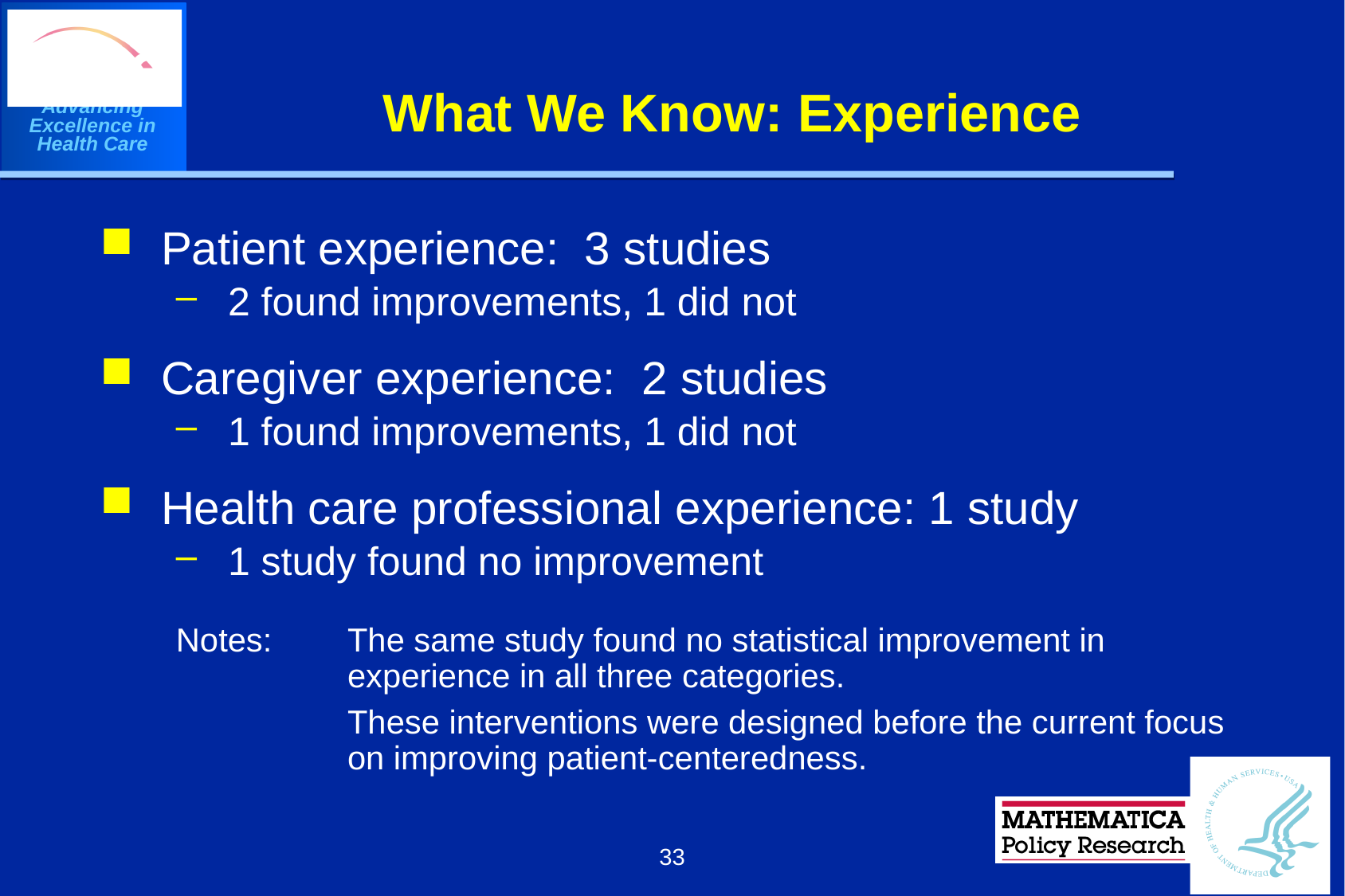

# What We Know: Experience
Patient experience:  3 studies
2 found improvements, 1 did not
Caregiver experience:  2 studies
1 found improvements, 1 did not
Health care professional experience: 1 study
1 study found no improvement
Notes:  	The same study found no statistical improvement in
      	experience in all three categories.
		These interventions were designed before the current focus
      	on improving patient-centeredness.
33